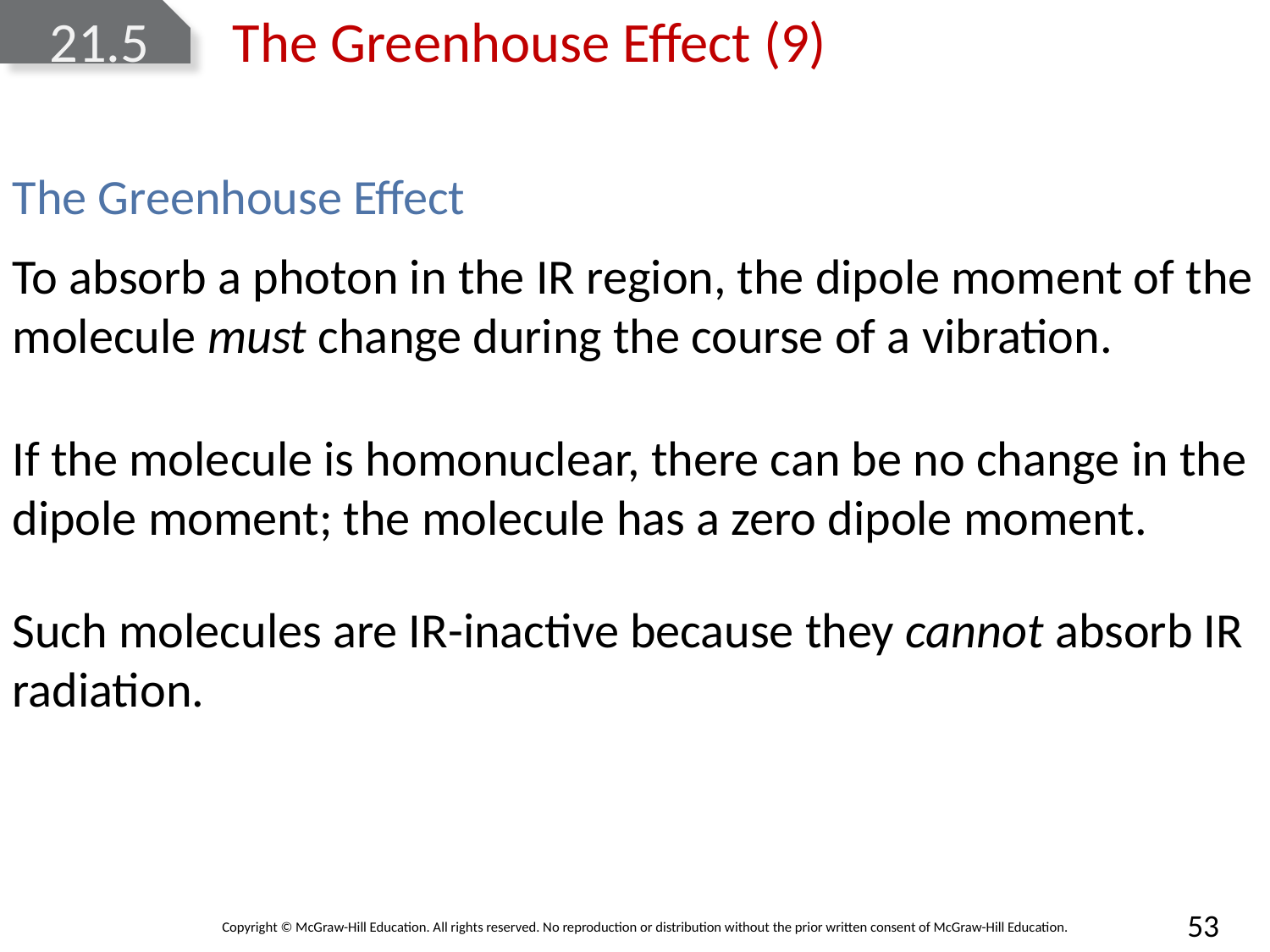

# 21.5 The Greenhouse Effect (9)
The Greenhouse Effect
To absorb a photon in the IR region, the dipole moment of the molecule must change during the course of a vibration.
If the molecule is homonuclear, there can be no change in the dipole moment; the molecule has a zero dipole moment.
Such molecules are IR-inactive because they cannot absorb IR radiation.